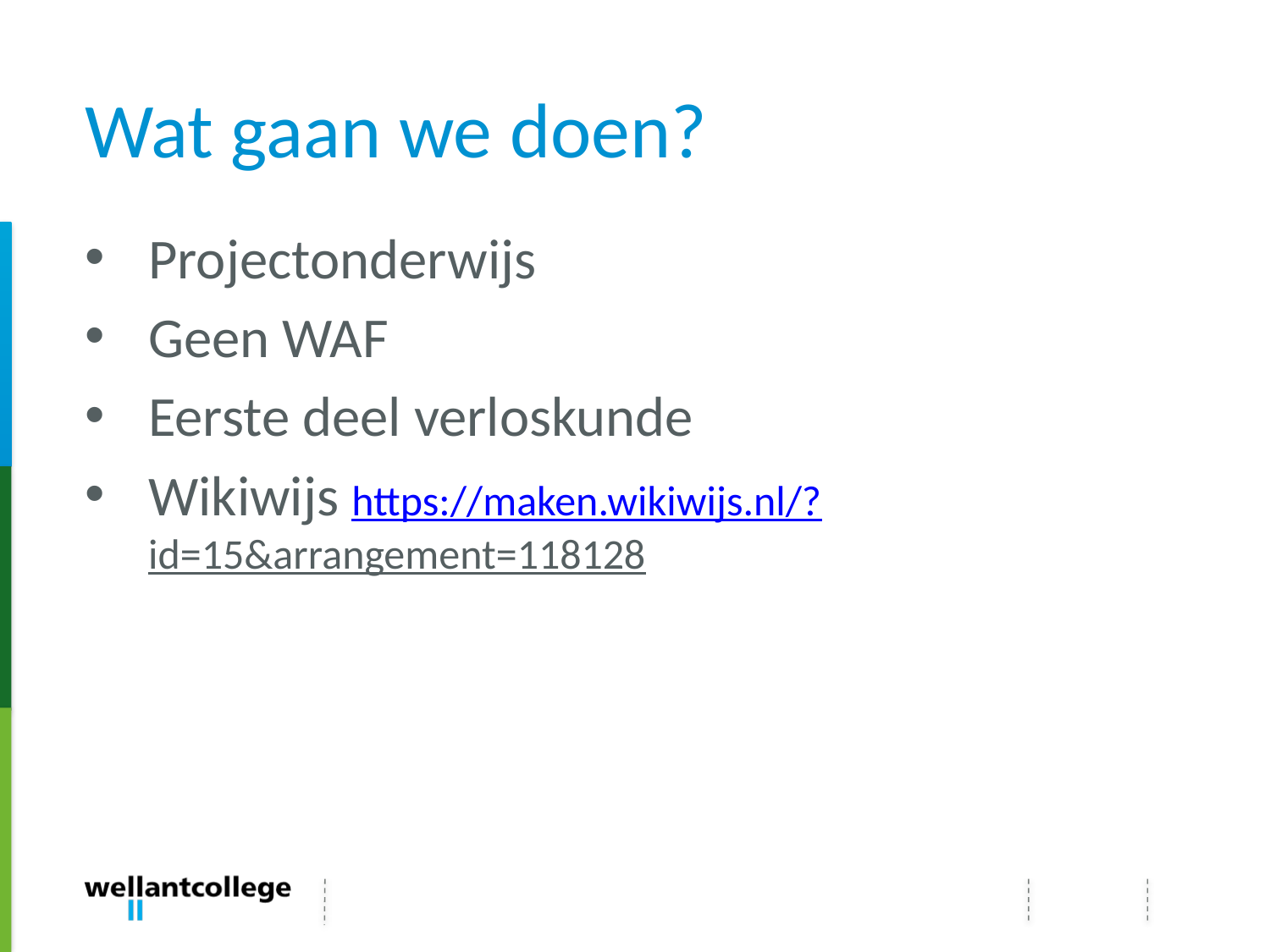

# Wat gaan we doen?
Projectonderwijs
Geen WAF
Eerste deel verloskunde
Wikiwijs https://maken.wikiwijs.nl/?id=15&arrangement=118128